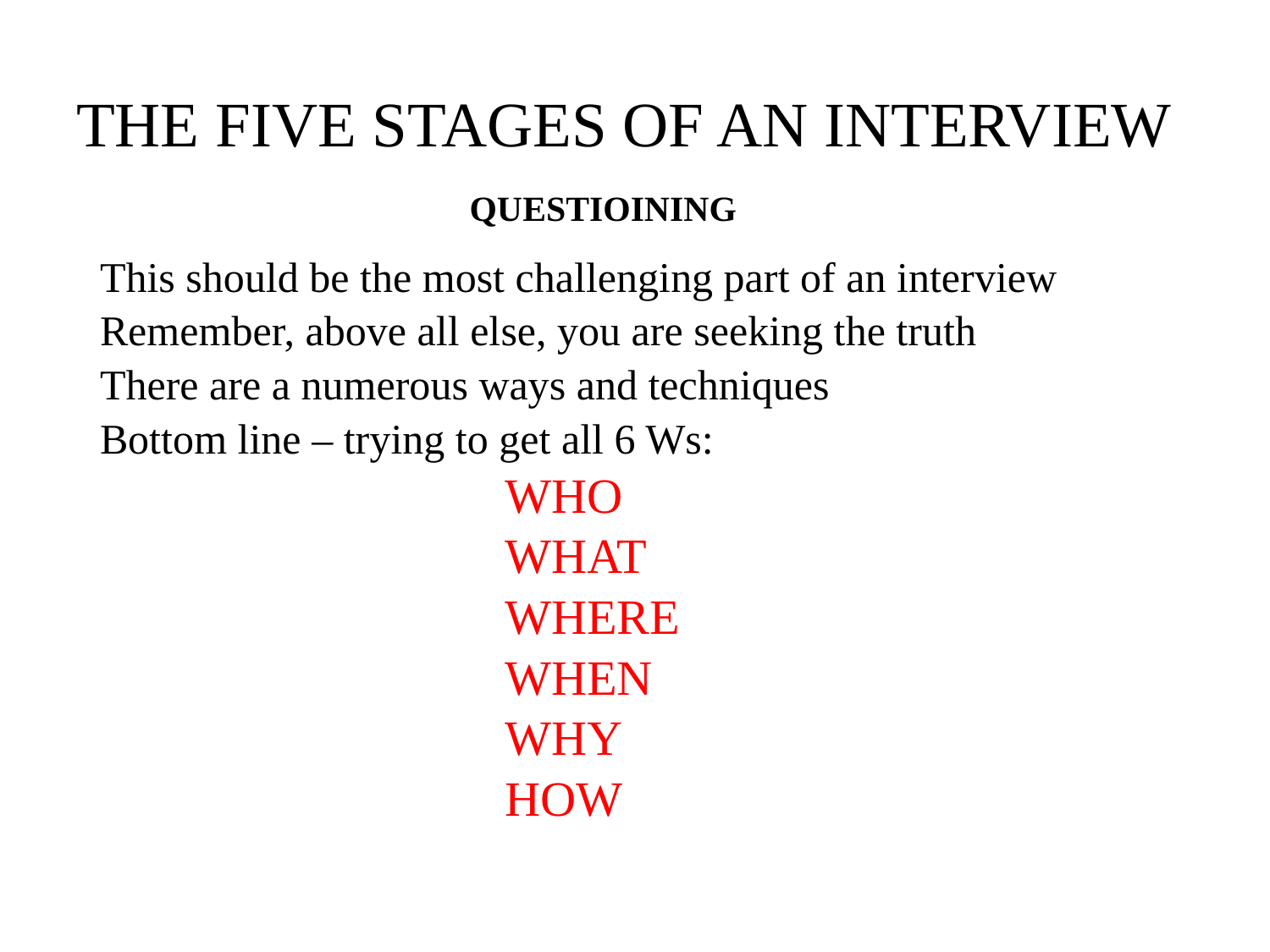

# THE FIVE STAGES OF AN INTERVIEW
QUESTIOINING
This should be the most challenging part of an interview
Remember, above all else, you are seeking the truth
There are a numerous ways and techniques
Bottom line – trying to get all 6 Ws:
				WHO
				WHAT
				WHERE
				WHEN
				WHY
				HOW